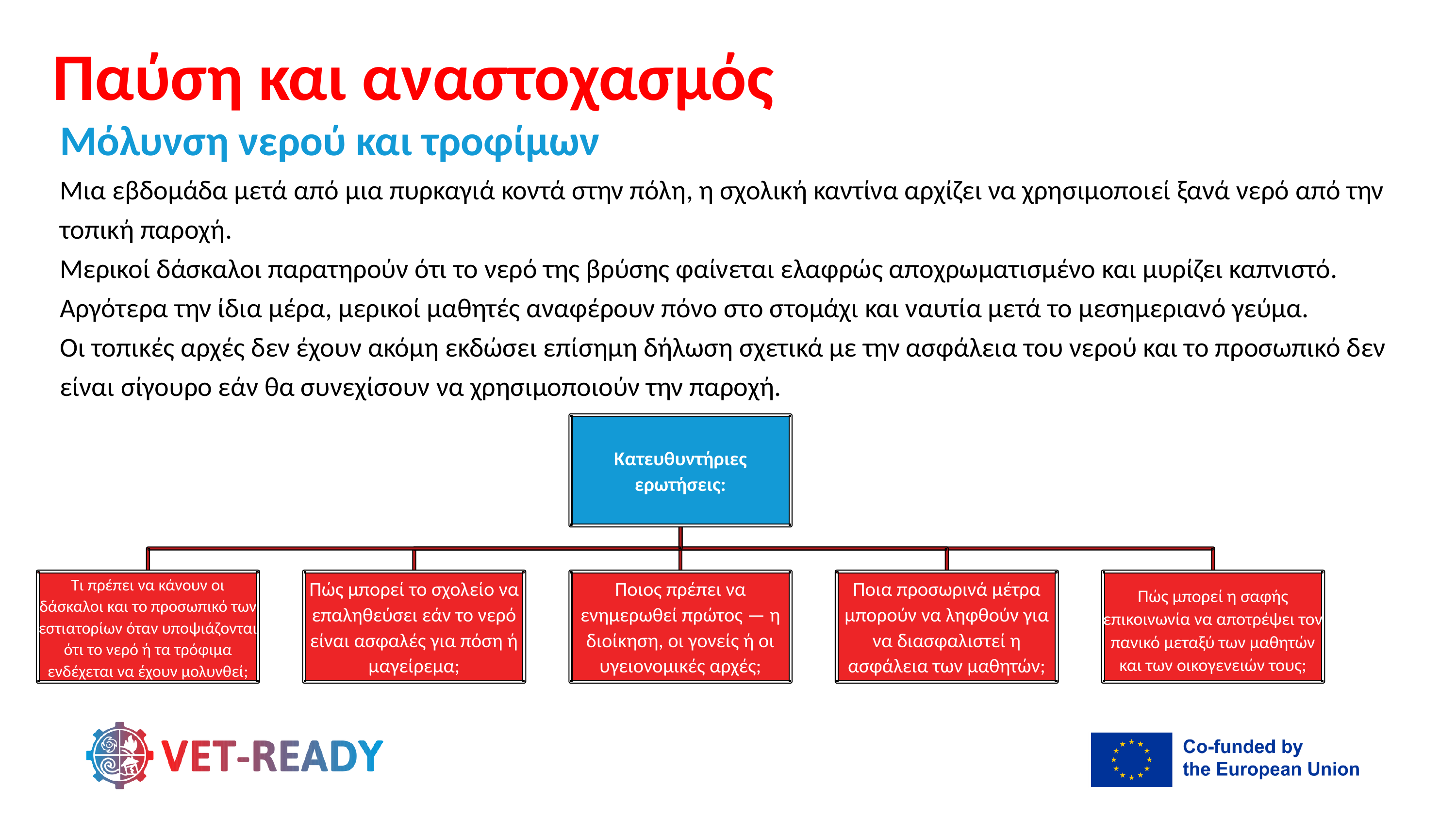

Παύση και αναστοχασμός
Μόλυνση νερού και τροφίμων
Μια εβδομάδα μετά από μια πυρκαγιά κοντά στην πόλη, η σχολική καντίνα αρχίζει να χρησιμοποιεί ξανά νερό από την τοπική παροχή.
Μερικοί δάσκαλοι παρατηρούν ότι το νερό της βρύσης φαίνεται ελαφρώς αποχρωματισμένο και μυρίζει καπνιστό.
Αργότερα την ίδια μέρα, μερικοί μαθητές αναφέρουν πόνο στο στομάχι και ναυτία μετά το μεσημεριανό γεύμα.
Οι τοπικές αρχές δεν έχουν ακόμη εκδώσει επίσημη δήλωση σχετικά με την ασφάλεια του νερού και το προσωπικό δεν είναι σίγουρο εάν θα συνεχίσουν να χρησιμοποιούν την παροχή.

Κατευθυντήριες ερωτήσεις:

Πώς μπορεί το σχολείο να επαληθεύσει εάν το νερό είναι ασφαλές για πόση ή μαγείρεμα;

Ποιος πρέπει να ενημερωθεί πρώτος — η διοίκηση, οι γονείς ή οι υγειονομικές αρχές;

Ποια προσωρινά μέτρα μπορούν να ληφθούν για να διασφαλιστεί η ασφάλεια των μαθητών;

Πώς μπορεί η σαφής επικοινωνία να αποτρέψει τον πανικό μεταξύ των μαθητών και των οικογενειών τους;

Τι πρέπει να κάνουν οι δάσκαλοι και το προσωπικό των εστιατορίων όταν υποψιάζονται ότι το νερό ή τα τρόφιμα ενδέχεται να έχουν μολυνθεί;